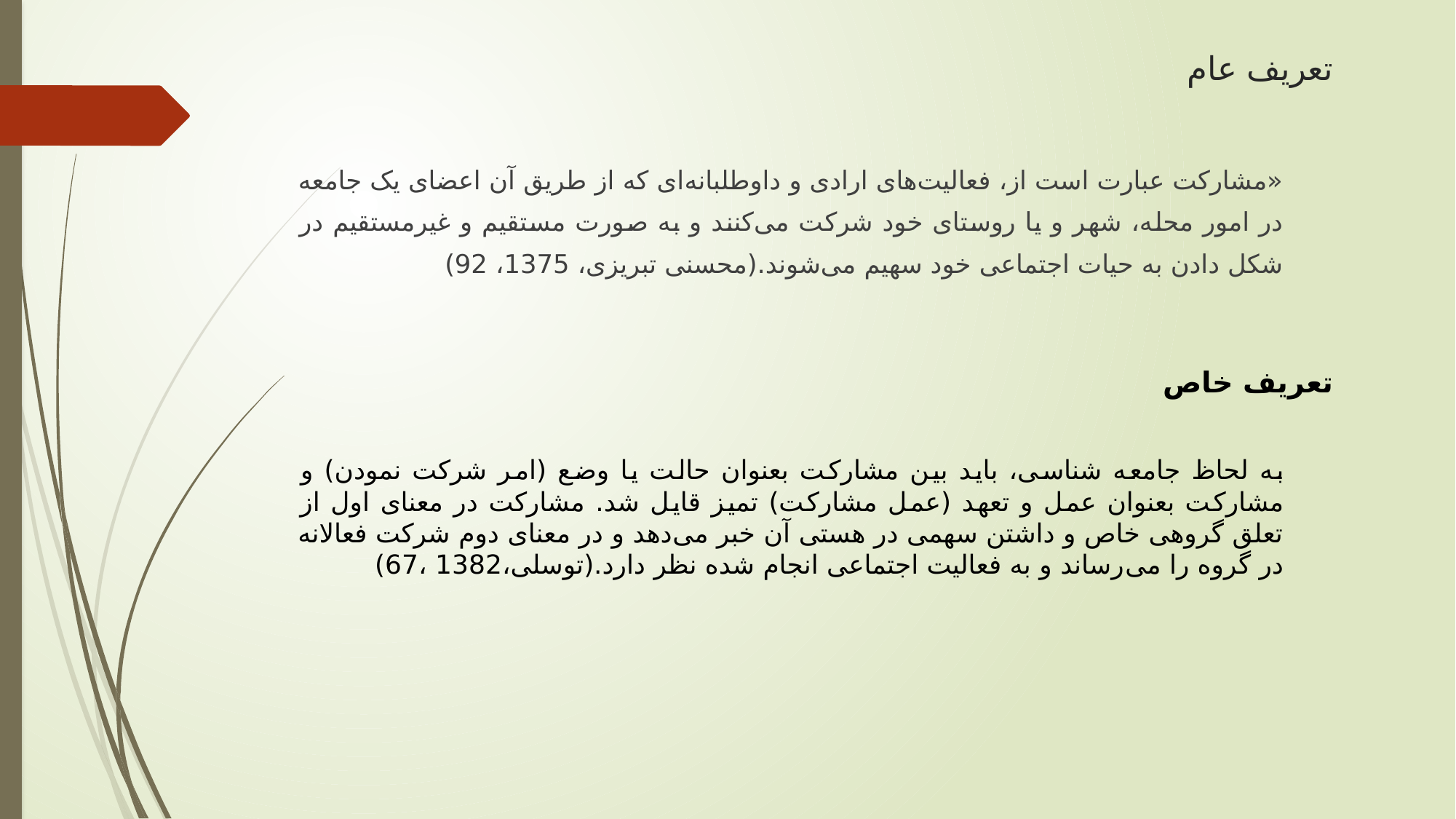

# تعریف عام
«مشارکت عبارت است از، فعالیت‌های ارادی و داوطلبانه‌ای که از طریق آن اعضای یک جامعه در امور محله، شهر و يا روستای خود شرکت می‌کنند و به صورت مستقیم و غیرمستقیم در شکل دادن به حیات اجتماعی خود سهیم می‌شوند.(محسنی تبریزی، 1375، 92)

تعریف خاص
به لحاظ جامعه شناسی، باید بین مشارکت بعنوان حالت یا وضع (امر شرکت نمودن) و مشارکت بعنوان عمل و تعهد (عمل مشارکت) تمیز قایل شد. مشارکت در معنای اول از تعلق گروهی خاص و داشتن سهمی در هستی آن خبر می‌دهد و در معنای دوم شرکت فعالانه در گروه را می‌رساند و به فعالیت اجتماعی انجام شده نظر دارد.(توسلی،1382 ،67)